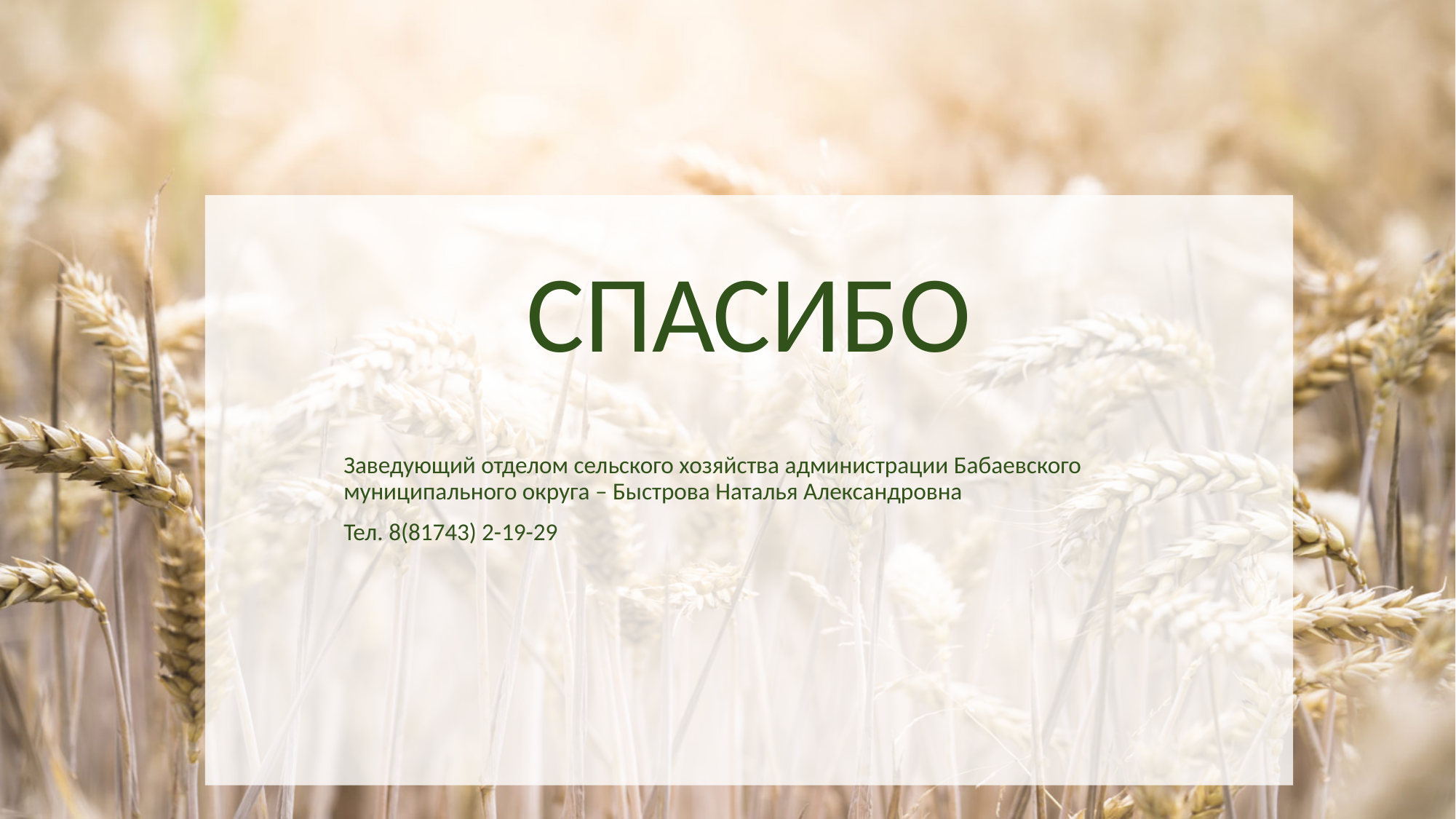

СПАСИБО

Заведующий отделом сельского хозяйства администрации Бабаевского муниципального округа – Быстрова Наталья Александровна
Тел. 8(81743) 2-19-29